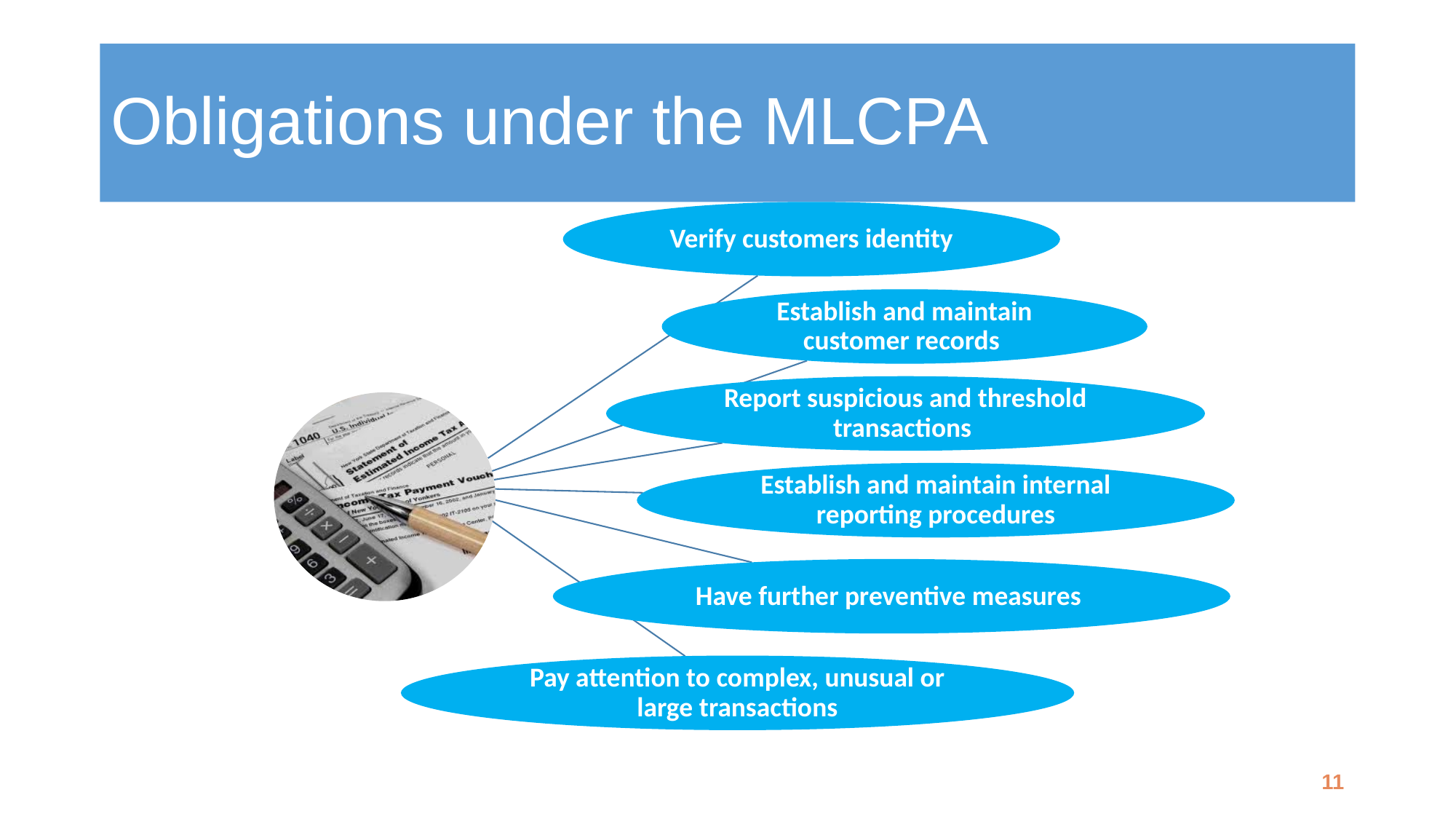

# Obligations under the MLCPA
Verify customers identity
Establish and maintain customer records
Report suspicious and threshold transactions
Establish and maintain internal reporting procedures
Have further preventive measures
Pay attention to complex, unusual or large transactions
11